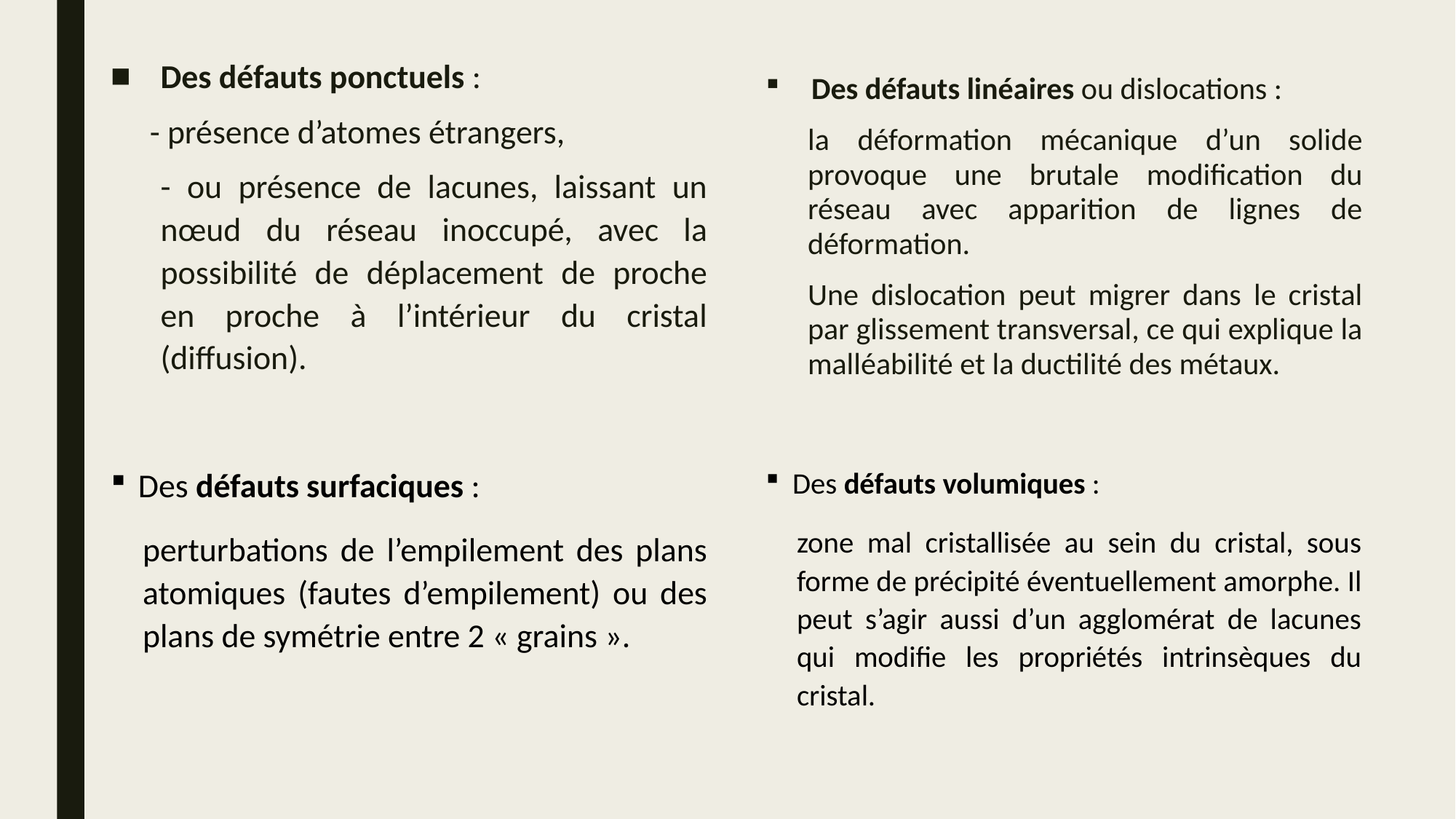

Des défauts ponctuels :
- présence d’atomes étrangers,
- ou présence de lacunes, laissant un nœud du réseau inoccupé, avec la possibilité de déplacement de proche en proche à l’intérieur du cristal (diffusion).

Des défauts linéaires ou dislocations :
la déformation mécanique d’un solide provoque une brutale modification du réseau avec apparition de lignes de déformation.
Une dislocation peut migrer dans le cristal par glissement transversal, ce qui explique la malléabilité et la ductilité des métaux.

Des défauts surfaciques :
perturbations de l’empilement des plans atomiques (fautes d’empilement) ou des plans de symétrie entre 2 « grains ».

Des défauts volumiques :
zone mal cristallisée au sein du cristal, sous forme de précipité éventuellement amorphe. Il peut s’agir aussi d’un agglomérat de lacunes qui modifie les propriétés intrinsèques du cristal.